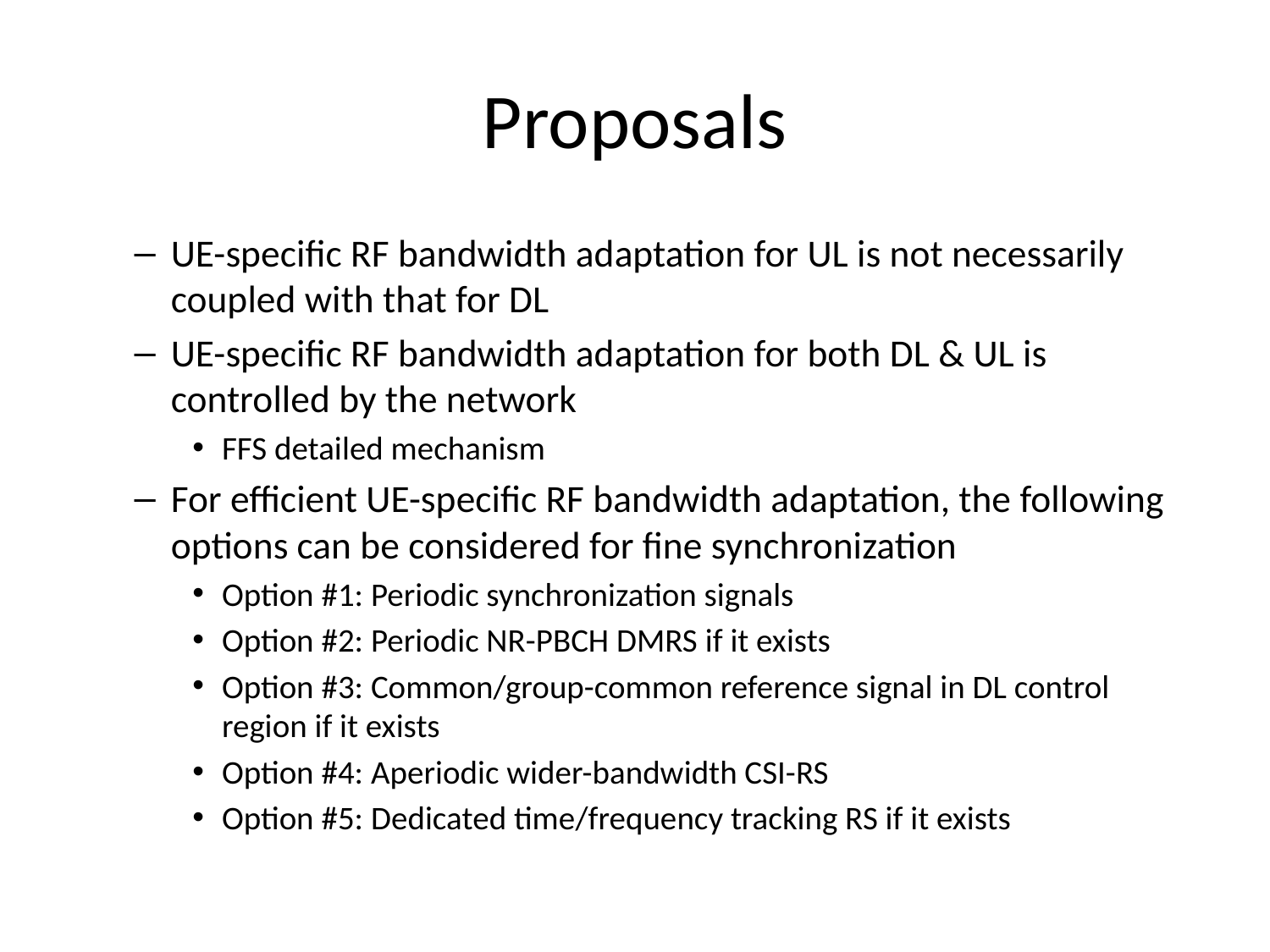

# Proposals
UE-specific RF bandwidth adaptation for UL is not necessarily coupled with that for DL
UE-specific RF bandwidth adaptation for both DL & UL is controlled by the network
FFS detailed mechanism
For efficient UE-specific RF bandwidth adaptation, the following options can be considered for fine synchronization
Option #1: Periodic synchronization signals
Option #2: Periodic NR-PBCH DMRS if it exists
Option #3: Common/group-common reference signal in DL control region if it exists
Option #4: Aperiodic wider-bandwidth CSI-RS
Option #5: Dedicated time/frequency tracking RS if it exists